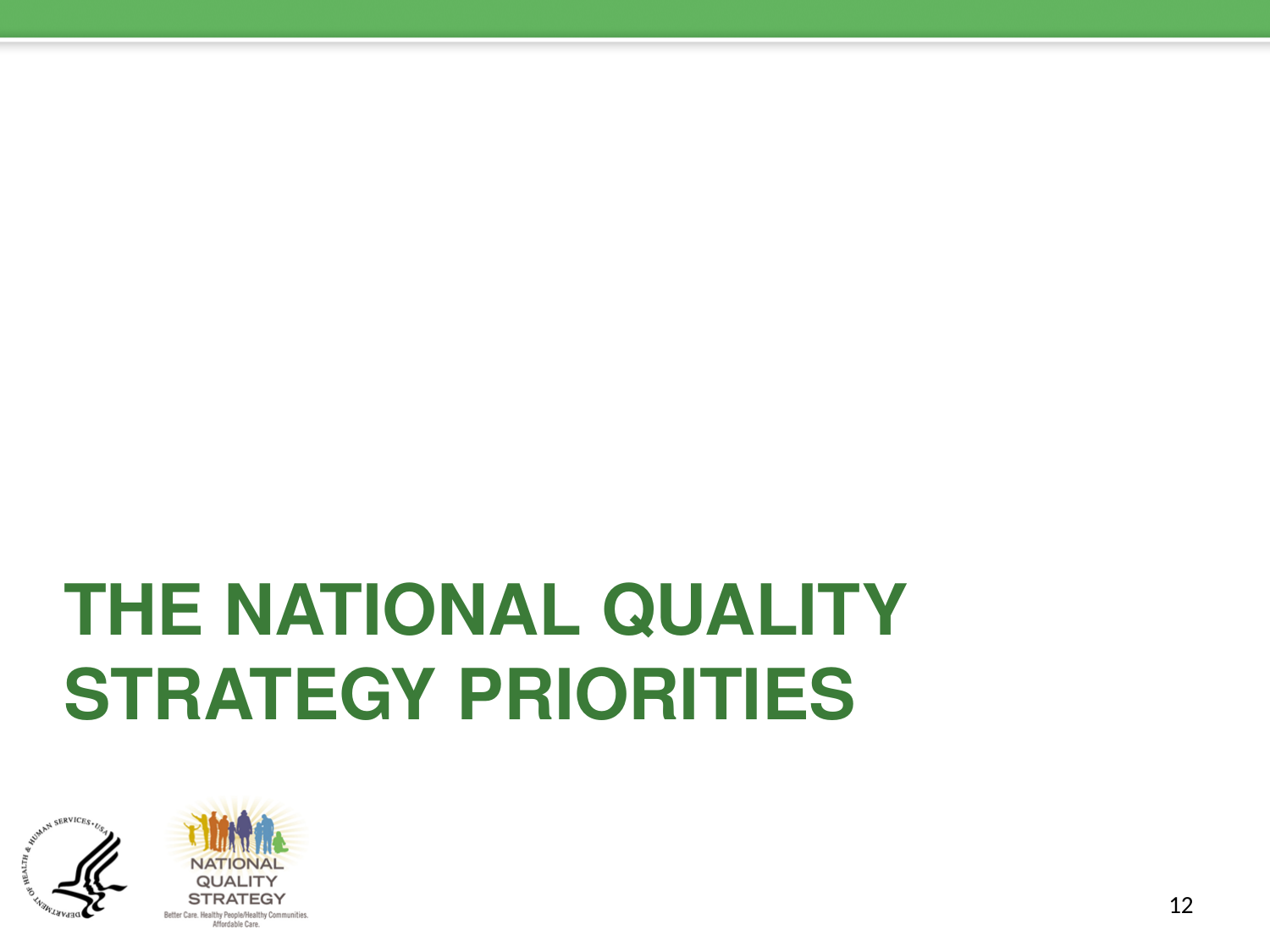

# The national quality strategy priorities
12